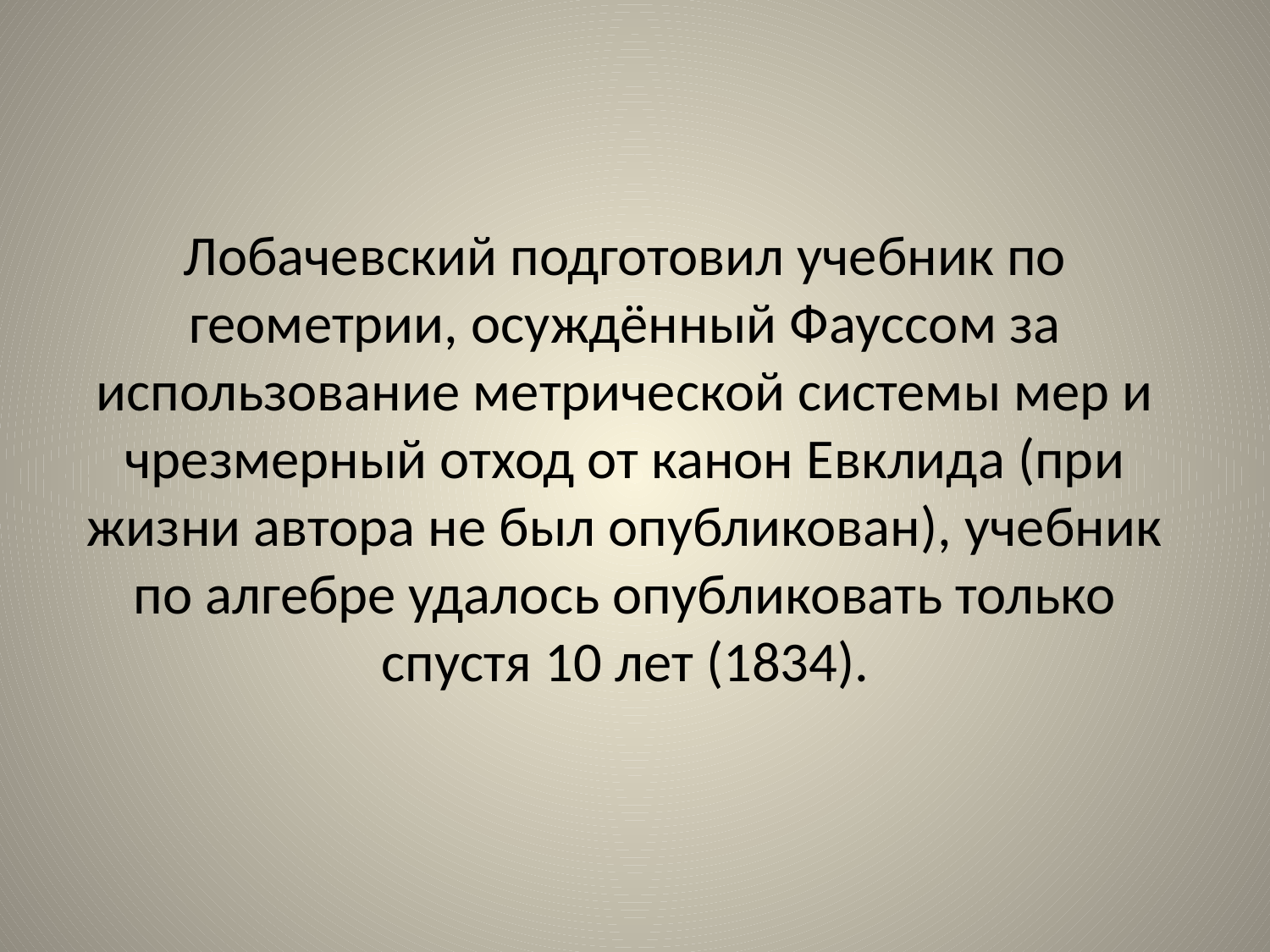

# Лобачевский подготовил учебник по геометрии, осуждённый Фауссом за использование метрической системы мер и чрезмерный отход от канон Евклида (при жизни автора не был опубликован), учебник по алгебре удалось опубликовать только спустя 10 лет (1834).